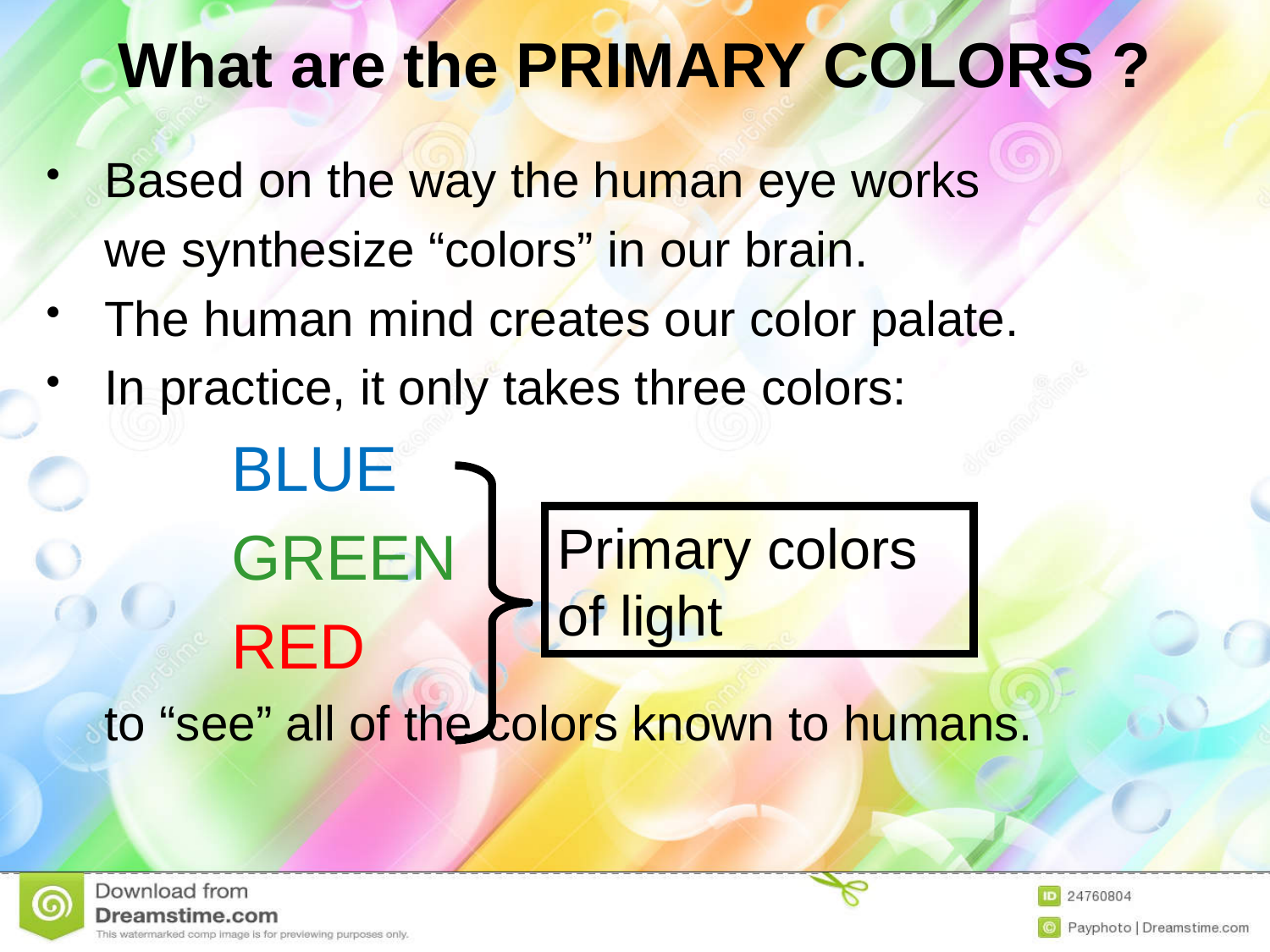

# What are the PRIMARY COLORS ?
Based on the way the human eye works
	we synthesize “colors” in our brain.
The human mind creates our color palate.
In practice, it only takes three colors:
		BLUE
		GREEN
		RED
	to “see” all of the colors known to humans.

Primary colors of light